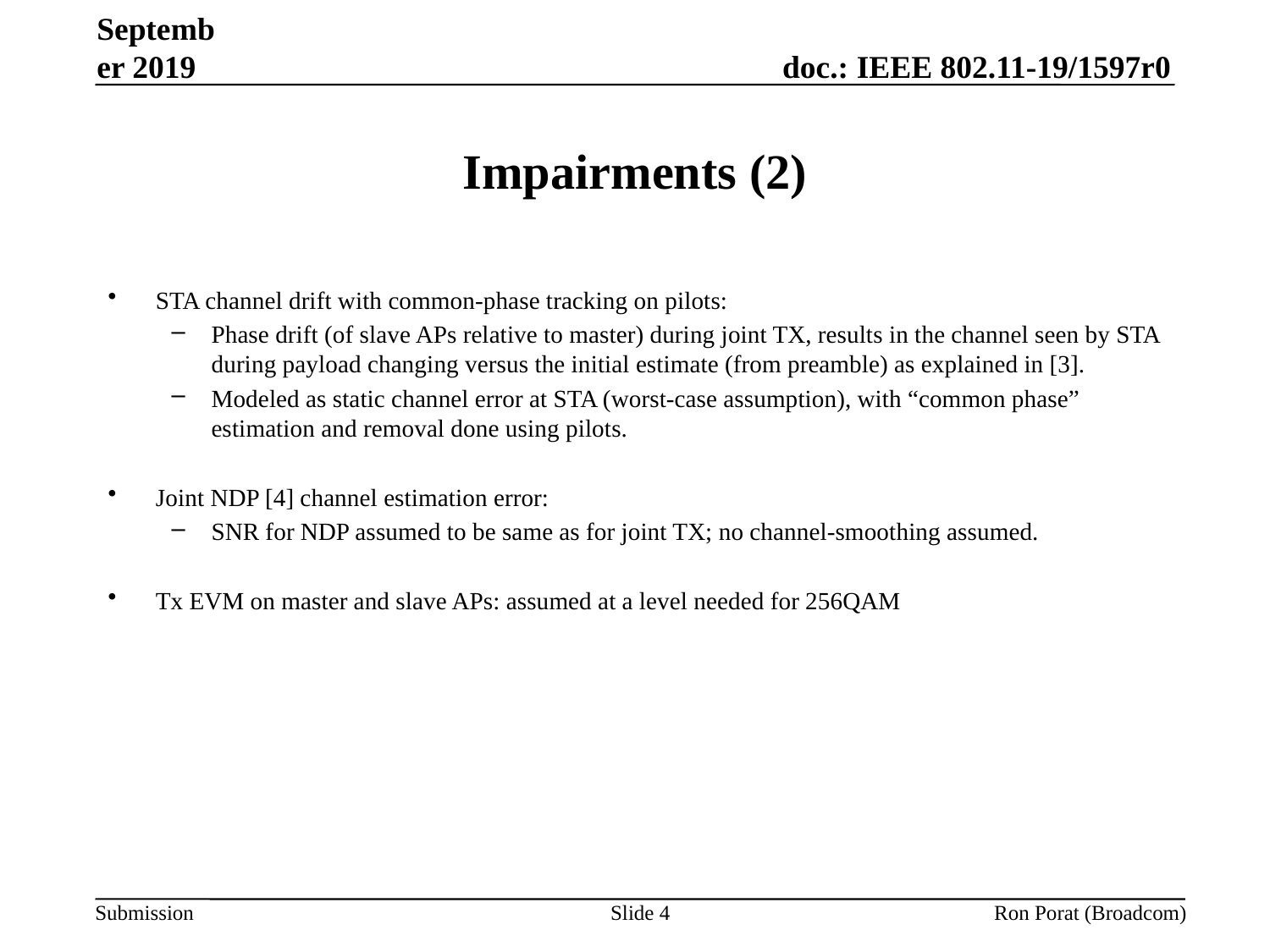

September 2019
# Impairments (2)

STA channel drift with common-phase tracking on pilots:
Phase drift (of slave APs relative to master) during joint TX, results in the channel seen by STA during payload changing versus the initial estimate (from preamble) as explained in [3].
Modeled as static channel error at STA (worst-case assumption), with “common phase” estimation and removal done using pilots.

Joint NDP [4] channel estimation error:
SNR for NDP assumed to be same as for joint TX; no channel-smoothing assumed.

Tx EVM on master and slave APs: assumed at a level needed for 256QAM

Slide 4
Ron Porat (Broadcom)